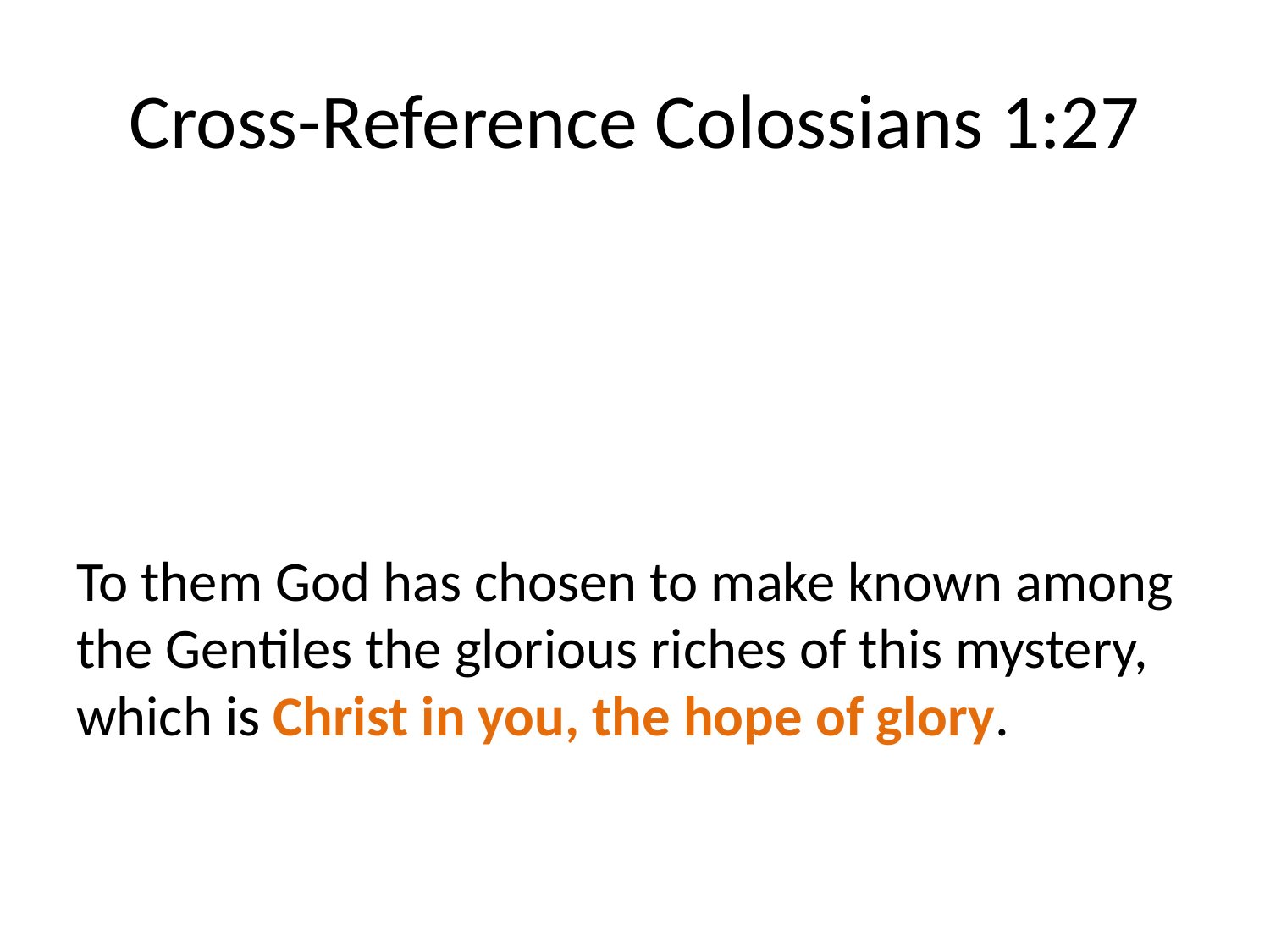

# Cross-Reference Colossians 1:27

To them God has chosen to make known among the Gentiles the glorious riches of this mystery, which is Christ in you, the hope of glory.